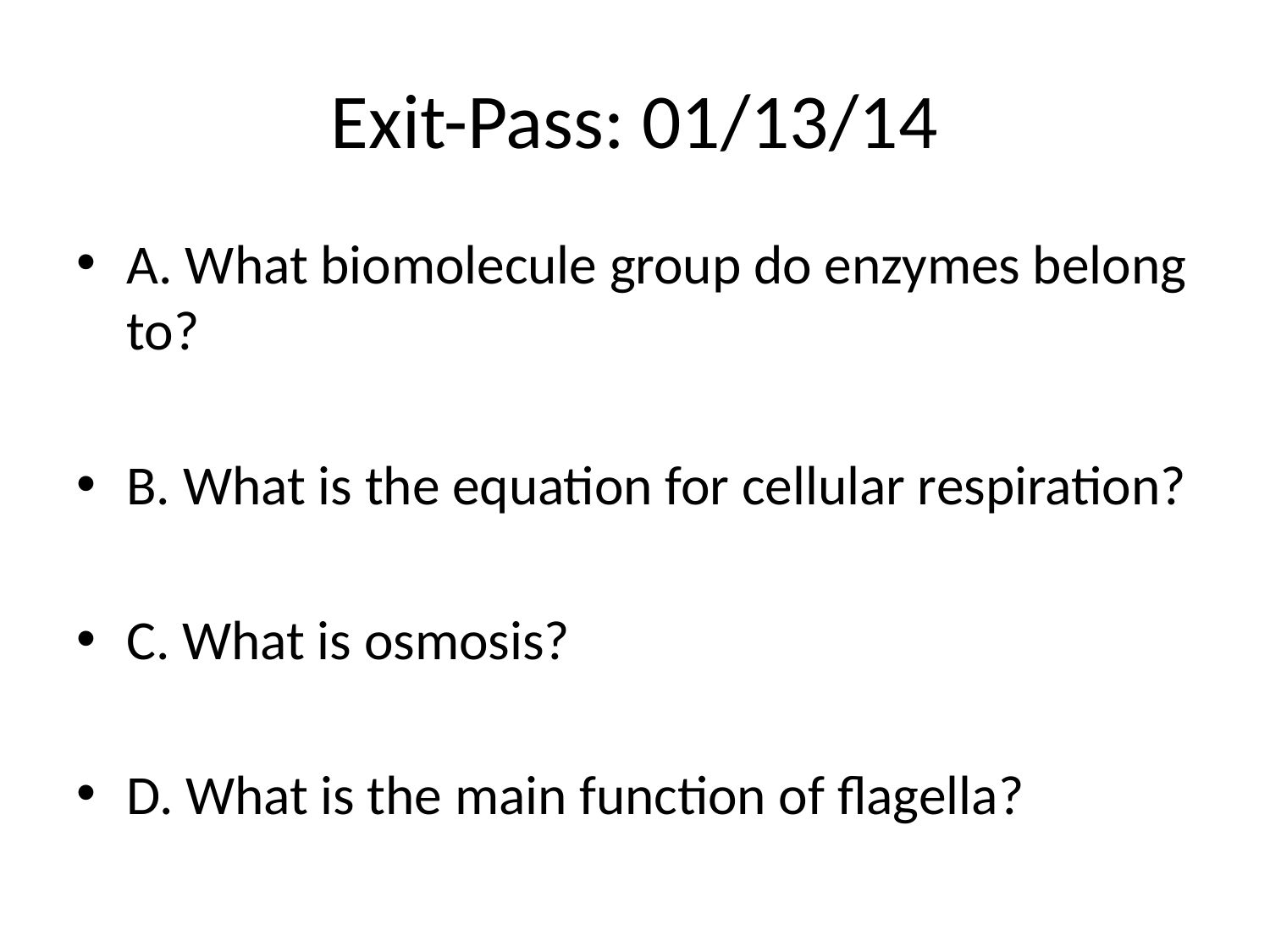

# Exit-Pass: 01/13/14
A. What biomolecule group do enzymes belong to?

B. What is the equation for cellular respiration?

C. What is osmosis?

D. What is the main function of flagella?